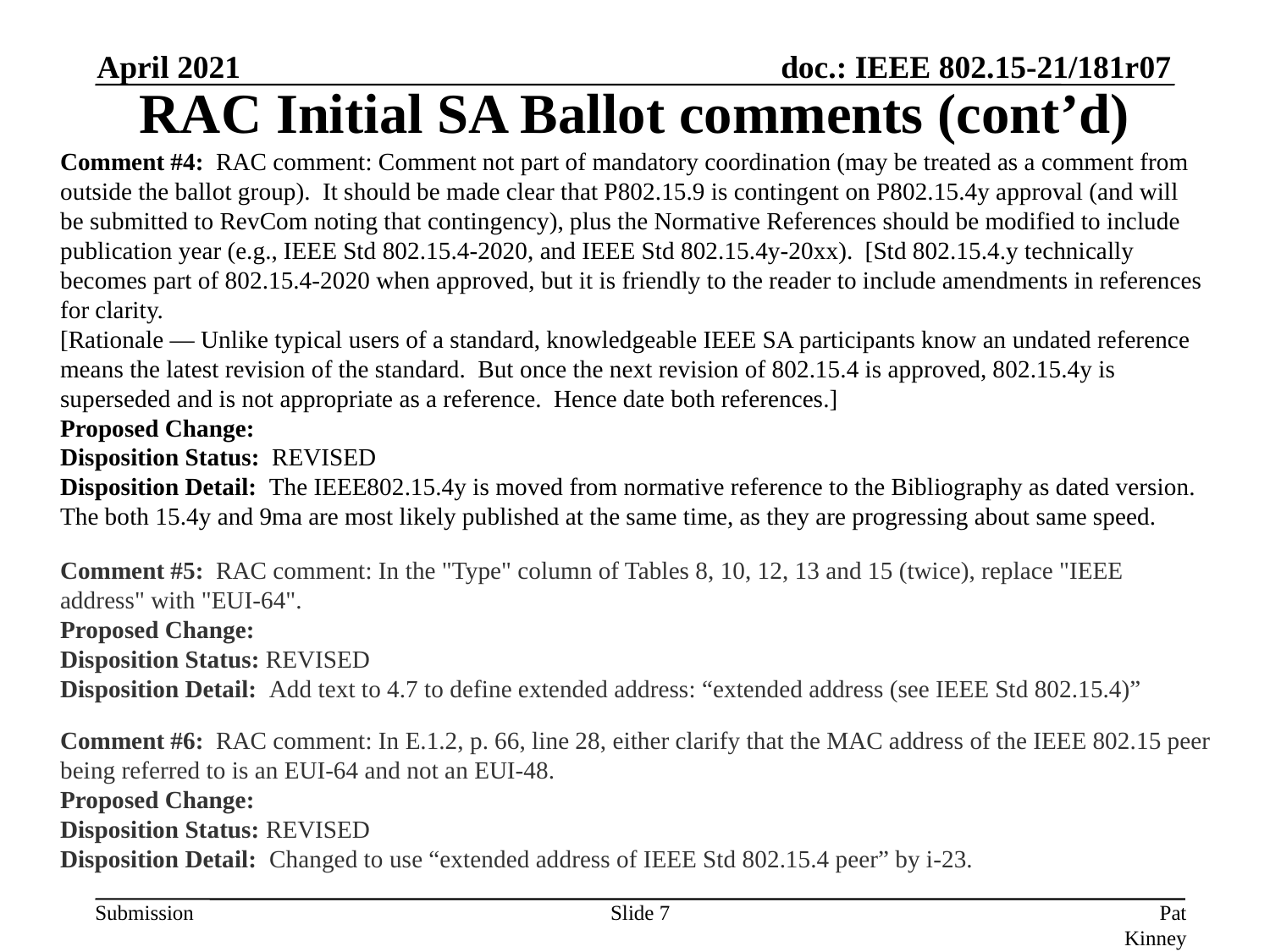

# RAC Initial SA Ballot comments (cont’d)
April 2021
Comment #4:  RAC comment: Comment not part of mandatory coordination (may be treated as a comment from outside the ballot group).  It should be made clear that P802.15.9 is contingent on P802.15.4y approval (and will be submitted to RevCom noting that contingency), plus the Normative References should be modified to include publication year (e.g., IEEE Std 802.15.4-2020, and IEEE Std 802.15.4y-20xx).  [Std 802.15.4.y technically becomes part of 802.15.4-2020 when approved, but it is friendly to the reader to include amendments in references for clarity.
[Rationale — Unlike typical users of a standard, knowledgeable IEEE SA participants know an undated reference means the latest revision of the standard.  But once the next revision of 802.15.4 is approved, 802.15.4y is superseded and is not appropriate as a reference.  Hence date both references.]
Proposed Change:
Disposition Status:  REVISED
Disposition Detail:  The IEEE802.15.4y is moved from normative reference to the Bibliography as dated version. The both 15.4y and 9ma are most likely published at the same time, as they are progressing about same speed.
Comment #5:  RAC comment: In the "Type" column of Tables 8, 10, 12, 13 and 15 (twice), replace "IEEE address" with "EUI-64".
Proposed Change:
Disposition Status: REVISED
Disposition Detail:  Add text to 4.7 to define extended address: “extended address (see IEEE Std 802.15.4)”
Comment #6:  RAC comment: In E.1.2, p. 66, line 28, either clarify that the MAC address of the IEEE 802.15 peer being referred to is an EUI-64 and not an EUI-48.
Proposed Change:
Disposition Status: REVISED
Disposition Detail:  Changed to use “extended address of IEEE Std 802.15.4 peer” by i-23.
Slide 7
Pat Kinney (Kinney Consulting)